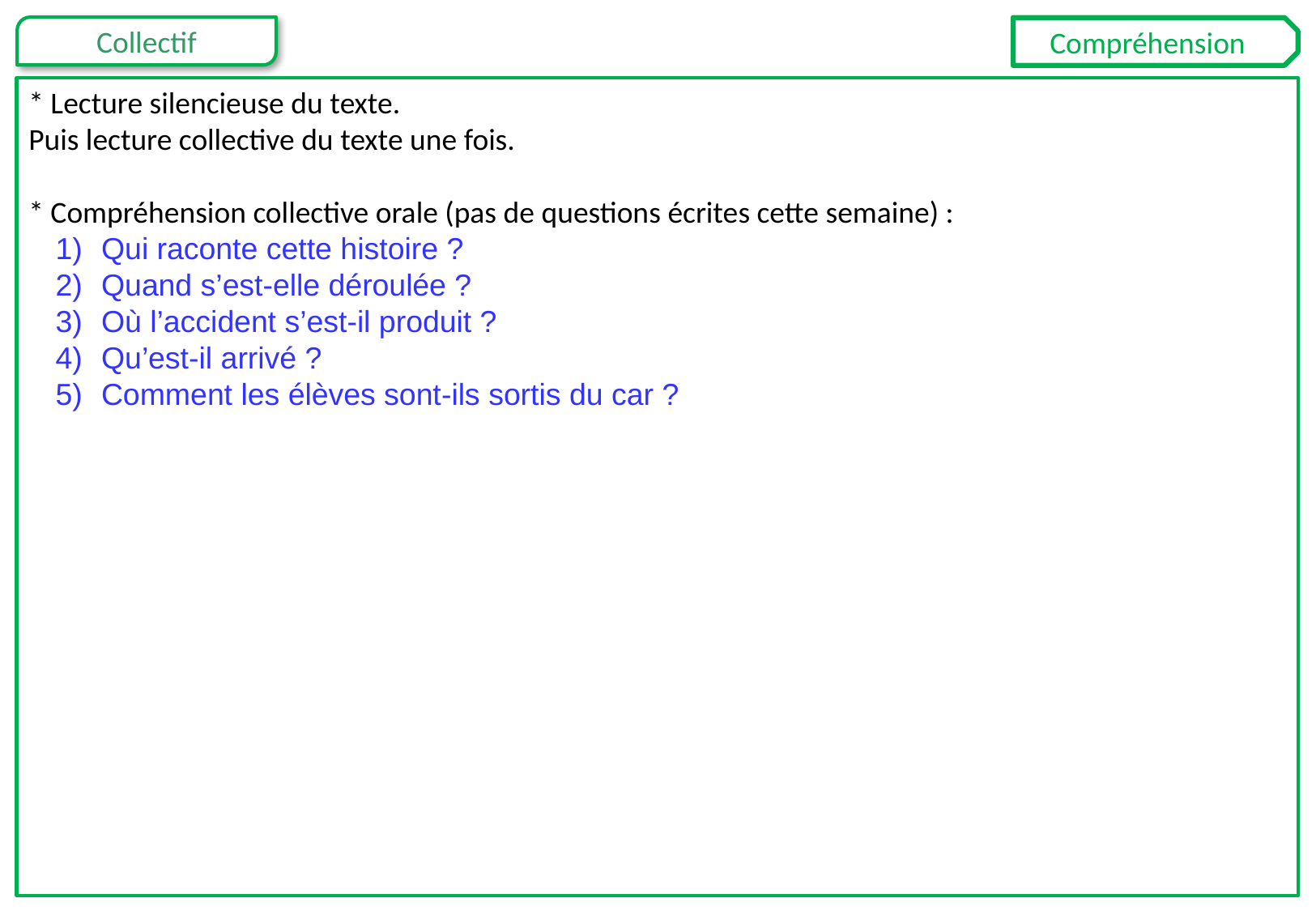

Compréhension
* Lecture silencieuse du texte.
Puis lecture collective du texte une fois.

* Compréhension collective orale (pas de questions écrites cette semaine) :
Qui raconte cette histoire ?
Quand s’est-elle déroulée ?
Où l’accident s’est-il produit ?
Qu’est-il arrivé ?
Comment les élèves sont-ils sortis du car ?